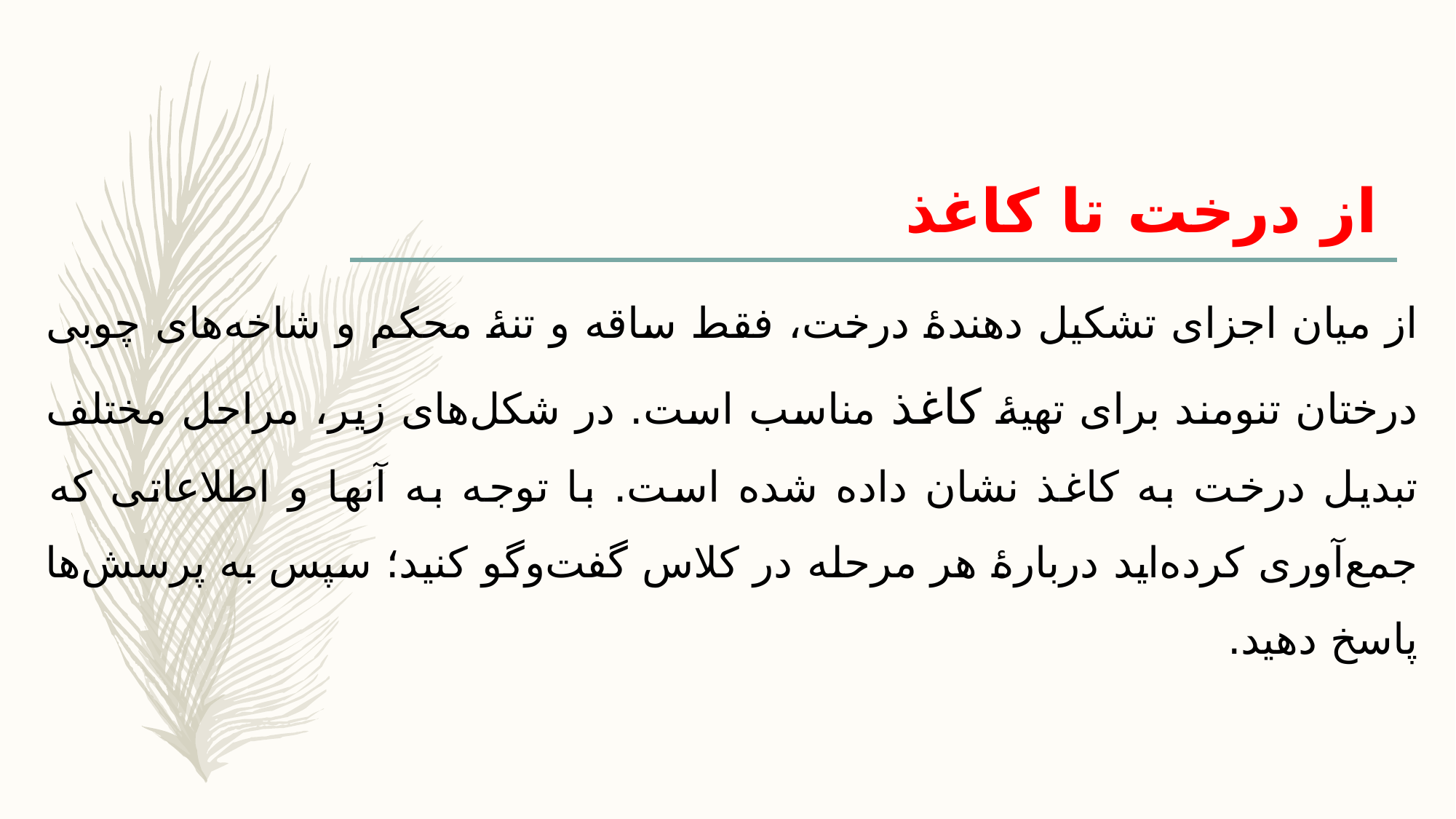

از درخت تا کاغذ

از میان اجزای تشکیل دهنده‌ٔ درخت، فقط ساقه و تنه‌ٔ محکم و شاخه‌های چوبی درختان تنومند برای تهیه‌ٔ کاغذ مناسب است. در شکل‌های زیر، مراحل مختلف تبدیل درخت به کاغذ نشان داده شده است. با توجه به آنها و اطلاعاتی که جمع‌آوری کرده‌اید درباره‌ٔ هر مرحله در کلاس گفت‌وگو کنید؛ سپس به پرسش‌ها پاسخ دهید.